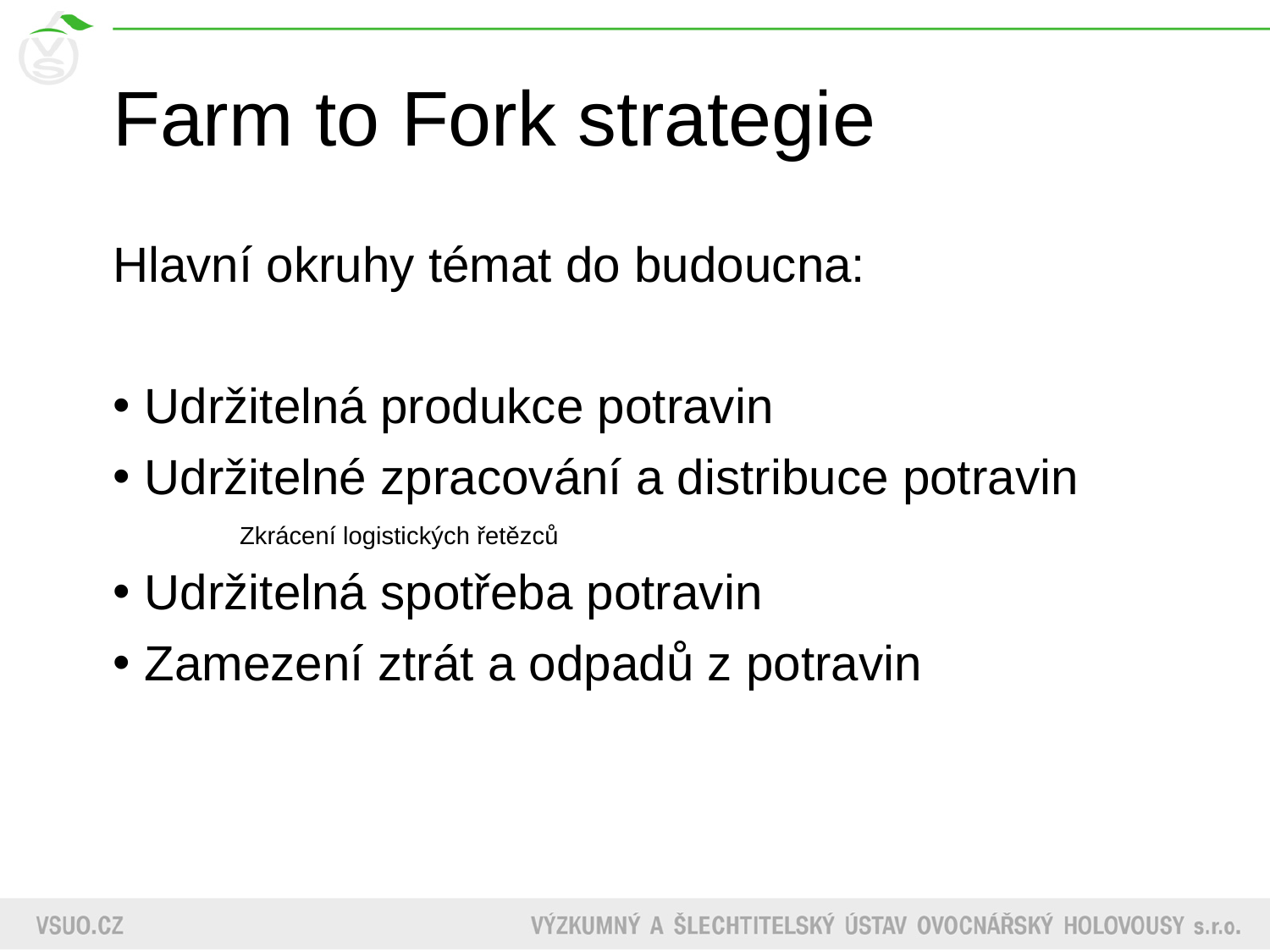

# Farm to Fork strategie
Hlavní okruhy témat do budoucna:

Udržitelná produkce potravin
Udržitelné zpracování a distribuce potravin
	Zkrácení logistických řetězců
Udržitelná spotřeba potravin
Zamezení ztrát a odpadů z potravin